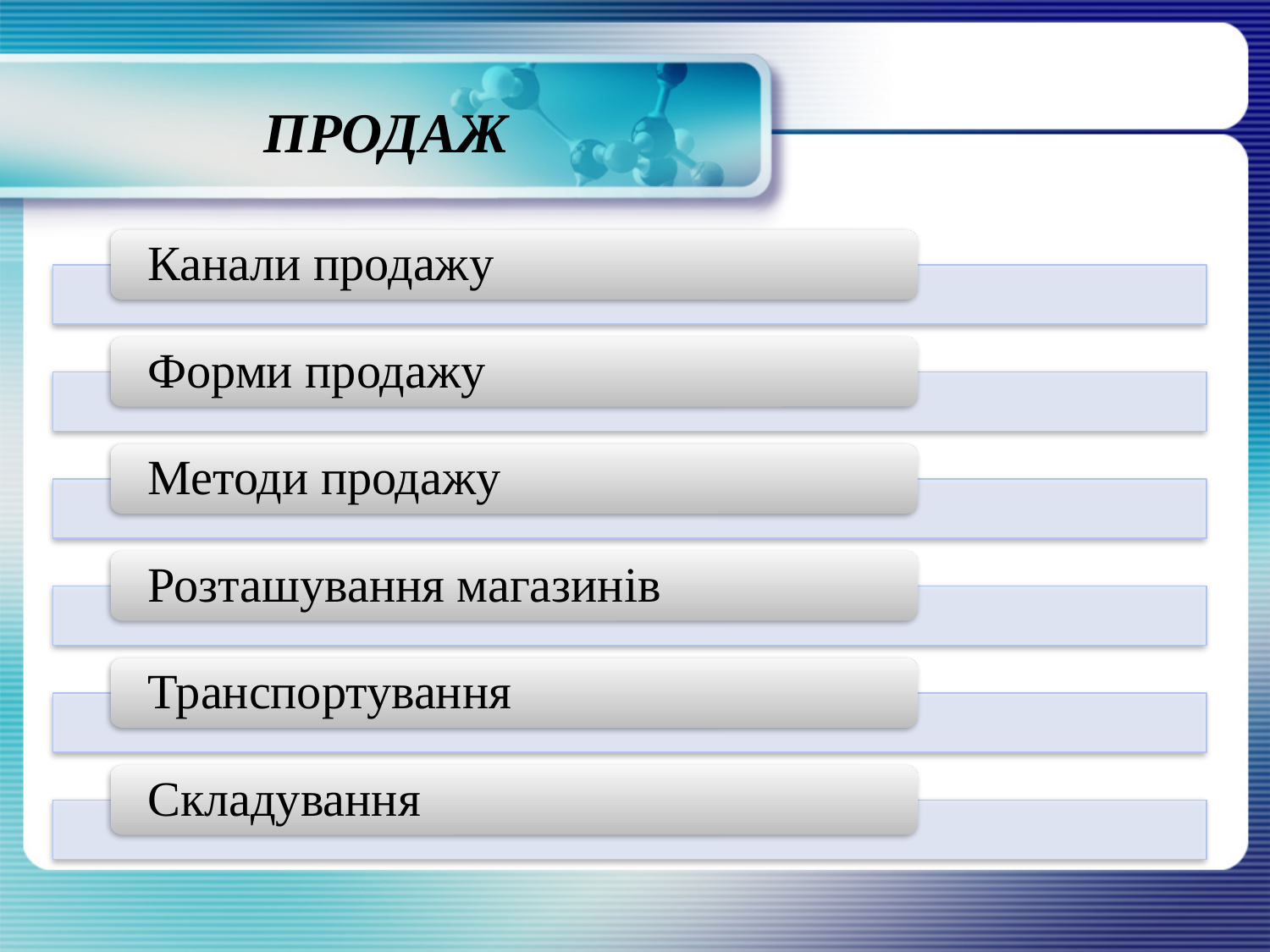

# ПРОДАЖ
Канали продажу
Форми продажу
Методи продажу
Розташування магазинів
Транспортування
Складування